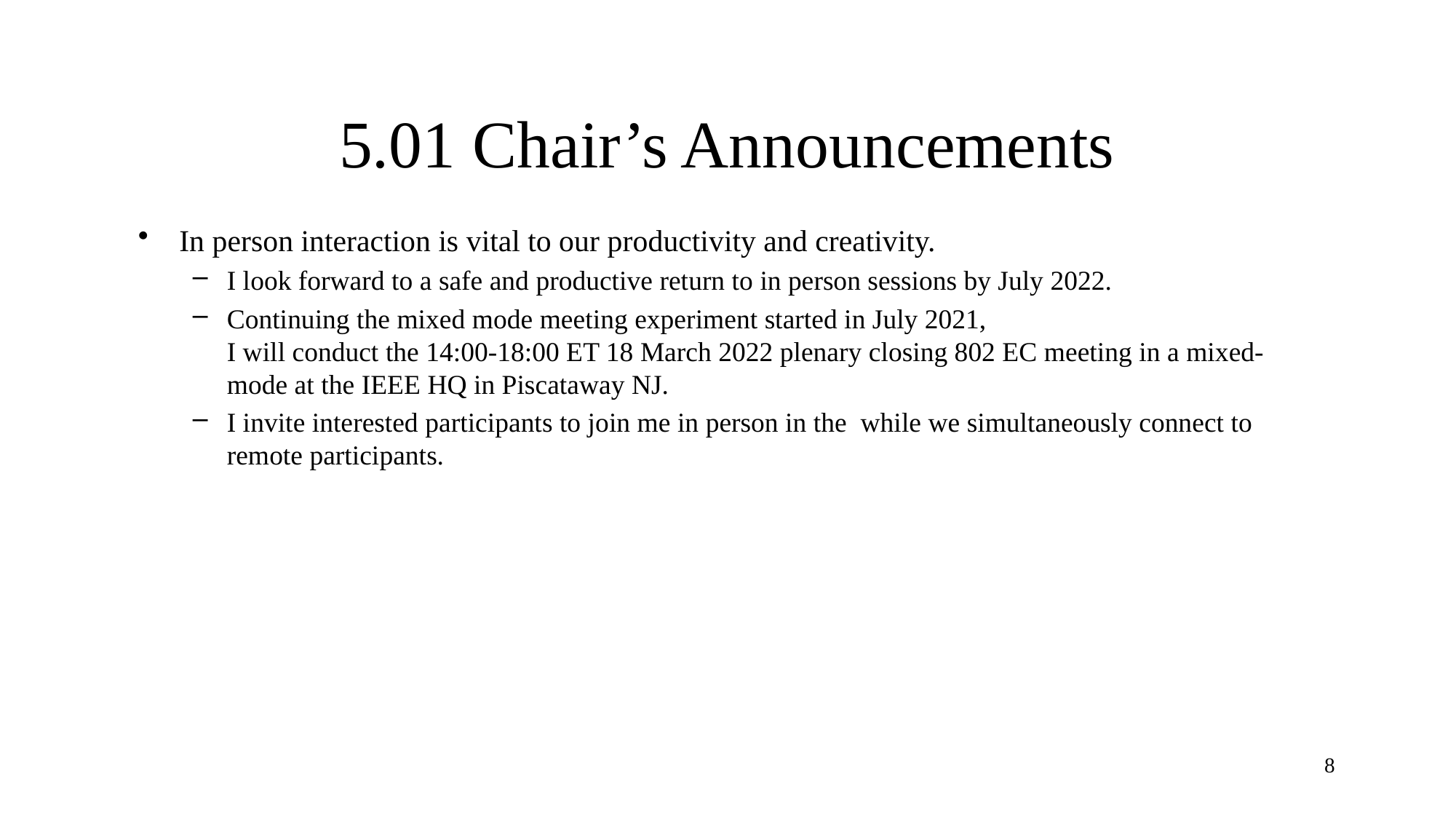

# 5.01 Chair’s Announcements
In person interaction is vital to our productivity and creativity.
I look forward to a safe and productive return to in person sessions by July 2022.
Continuing the mixed mode meeting experiment started in July 2021,
I will conduct the 14:00-18:00 ET 18 March 2022 plenary closing 802 EC meeting in a mixed-mode at the IEEE HQ in Piscataway NJ.
I invite interested participants to join me in person in the  while we simultaneously connect to remote participants.

8